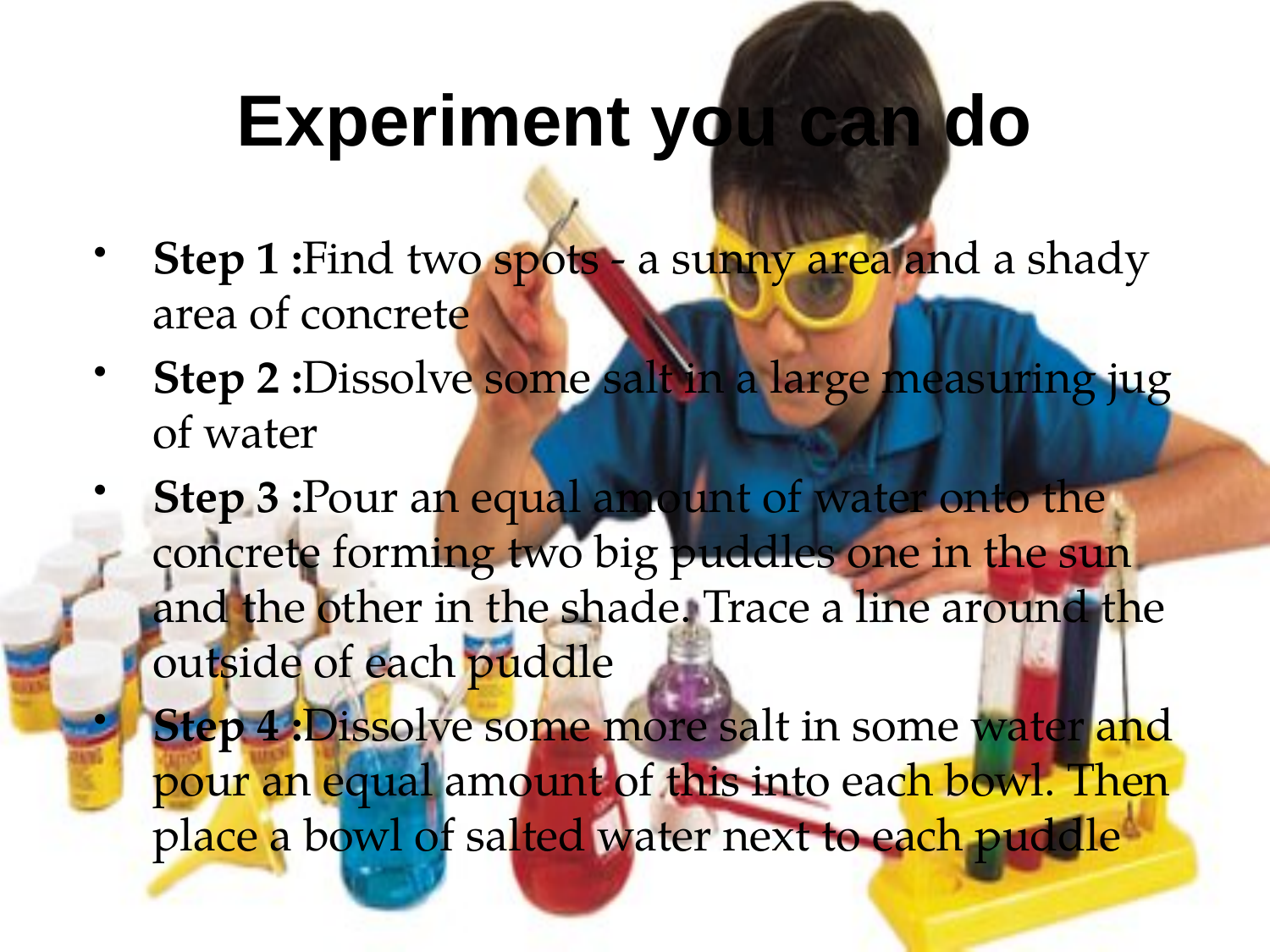

# Experiment you can do
Step 1 :Find two spots - a sunny area and a shady area of concrete
Step 2 :Dissolve some salt in a large measuring jug of water
Step 3 :Pour an equal amount of water onto the concrete forming two big puddles one in the sun and the other in the shade. Trace a line around the outside of each puddle
Step 4 :Dissolve some more salt in some water and pour an equal amount of this into each bowl. Then place a bowl of salted water next to each puddle